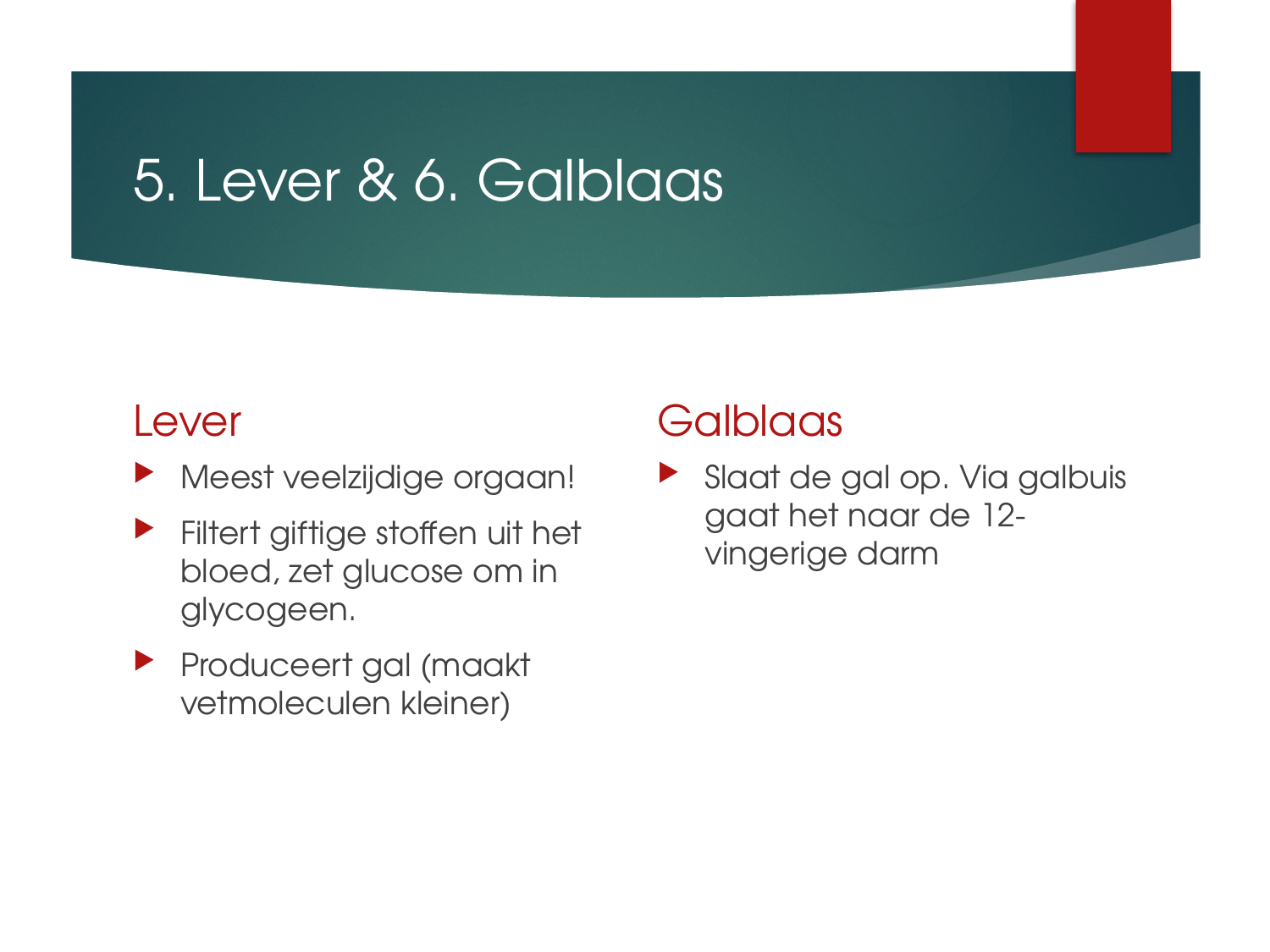

# 5. Lever & 6. Galblaas
Galblaas
Lever
Meest veelzijdige orgaan!
Filtert giftige stoffen uit het bloed, zet glucose om in glycogeen.
Produceert gal (maakt vetmoleculen kleiner)

Slaat de gal op. Via galbuis gaat het naar de 12-vingerige darm